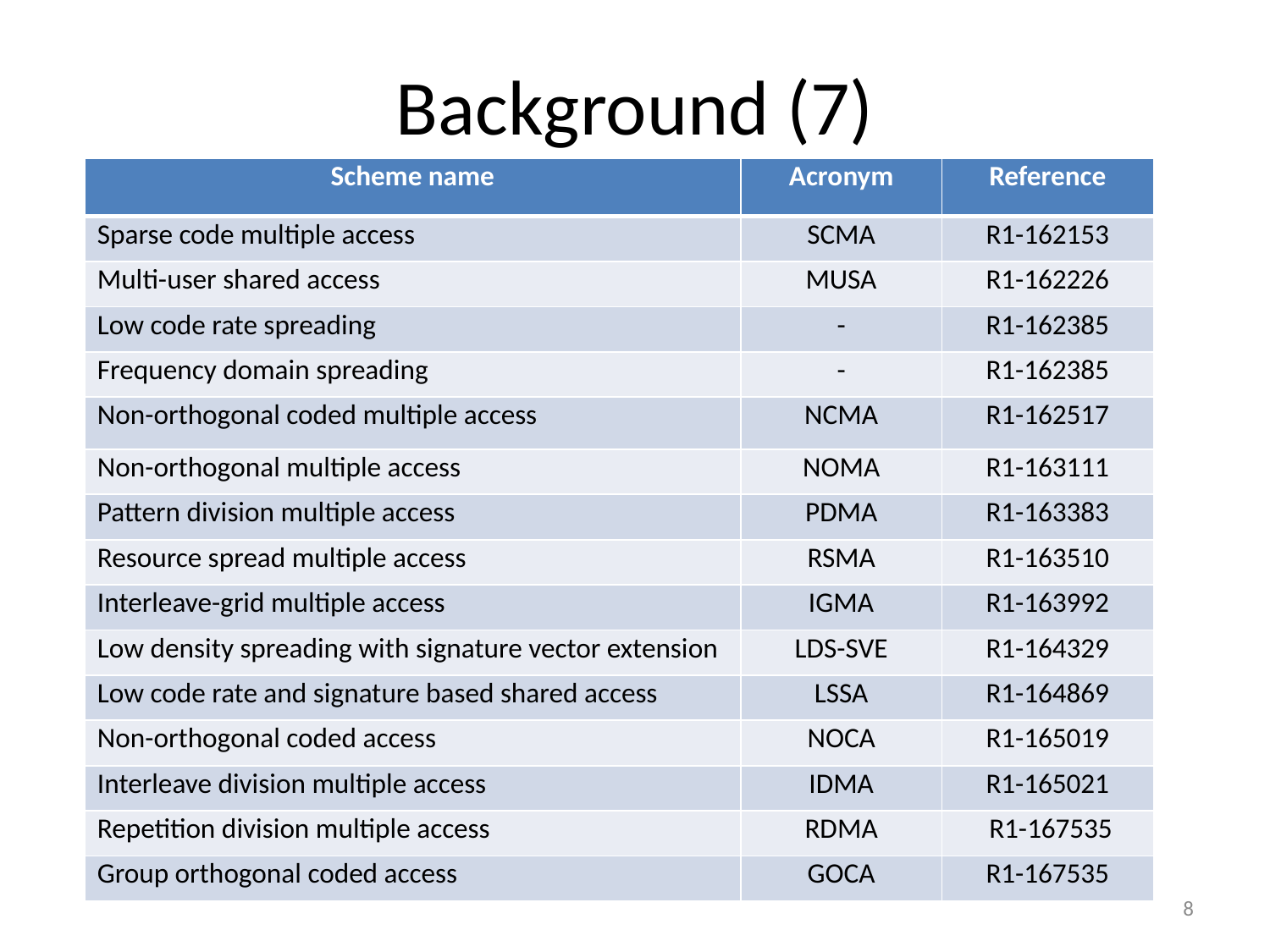

# Background (7)

| Scheme name | Acronym | Reference |
| --- | --- | --- |
| Sparse code multiple access | SCMA | R1-162153 |
| Multi-user shared access | MUSA | R1-162226 |
| Low code rate spreading | - | R1-162385 |
| Frequency domain spreading | - | R1-162385 |
| Non-orthogonal coded multiple access | NCMA | R1-162517 |
| Non-orthogonal multiple access | NOMA | R1-163111 |
| Pattern division multiple access | PDMA | R1-163383 |
| Resource spread multiple access | RSMA | R1-163510 |
| Interleave-grid multiple access | IGMA | R1-163992 |
| Low density spreading with signature vector extension | LDS-SVE | R1-164329 |
| Low code rate and signature based shared access | LSSA | R1-164869 |
| Non-orthogonal coded access | NOCA | R1-165019 |
| Interleave division multiple access | IDMA | R1-165021 |
| Repetition division multiple access | RDMA | R1-167535 |
| Group orthogonal coded access | GOCA | R1-167535 |
8